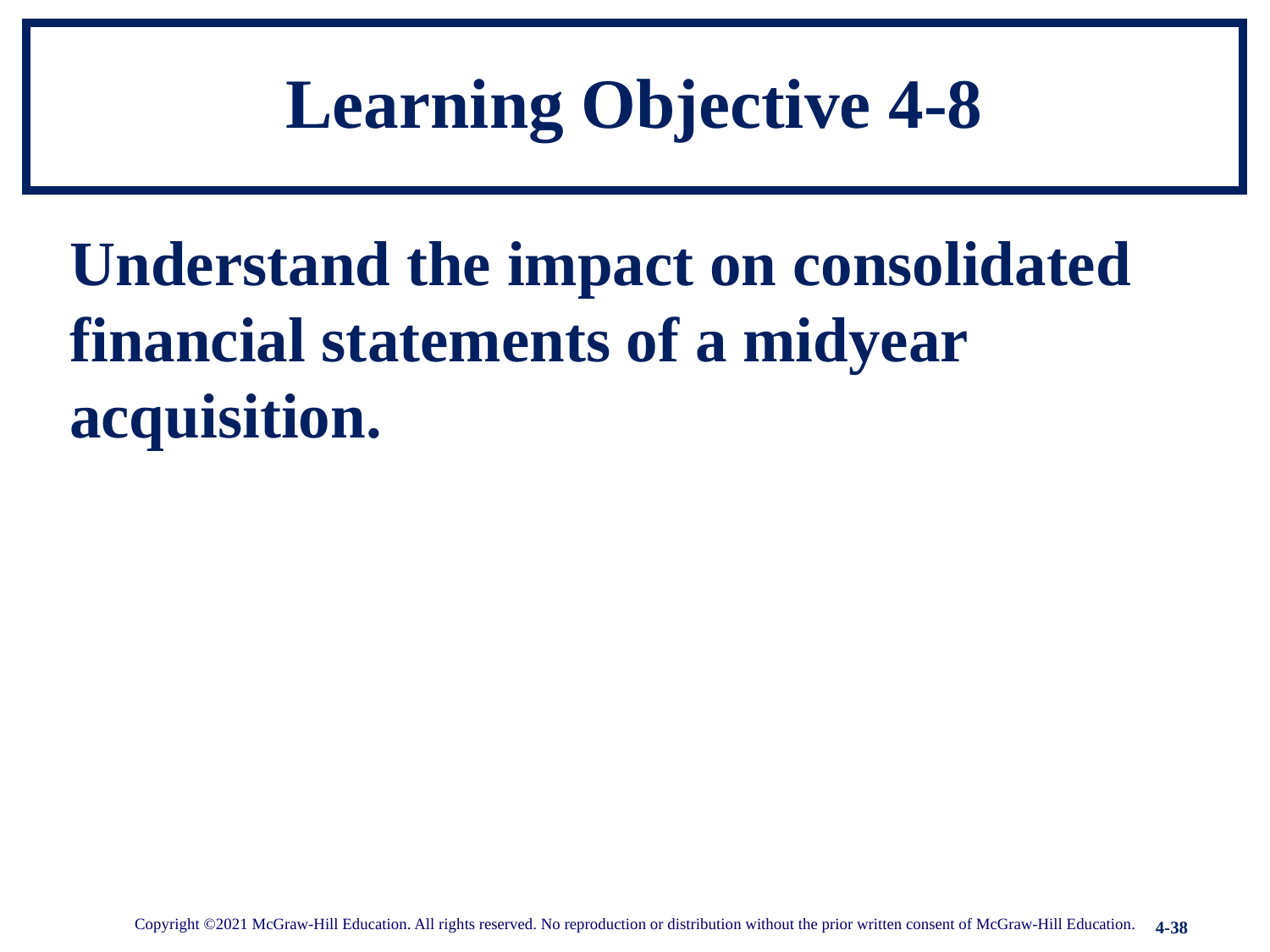

# Learning Objective 4-8
Understand the impact on consolidated financial statements of a midyear acquisition.
Copyright ©2021 McGraw-Hill Education. All rights reserved. No reproduction or distribution without the prior written consent of McGraw-Hill Education.
4-38